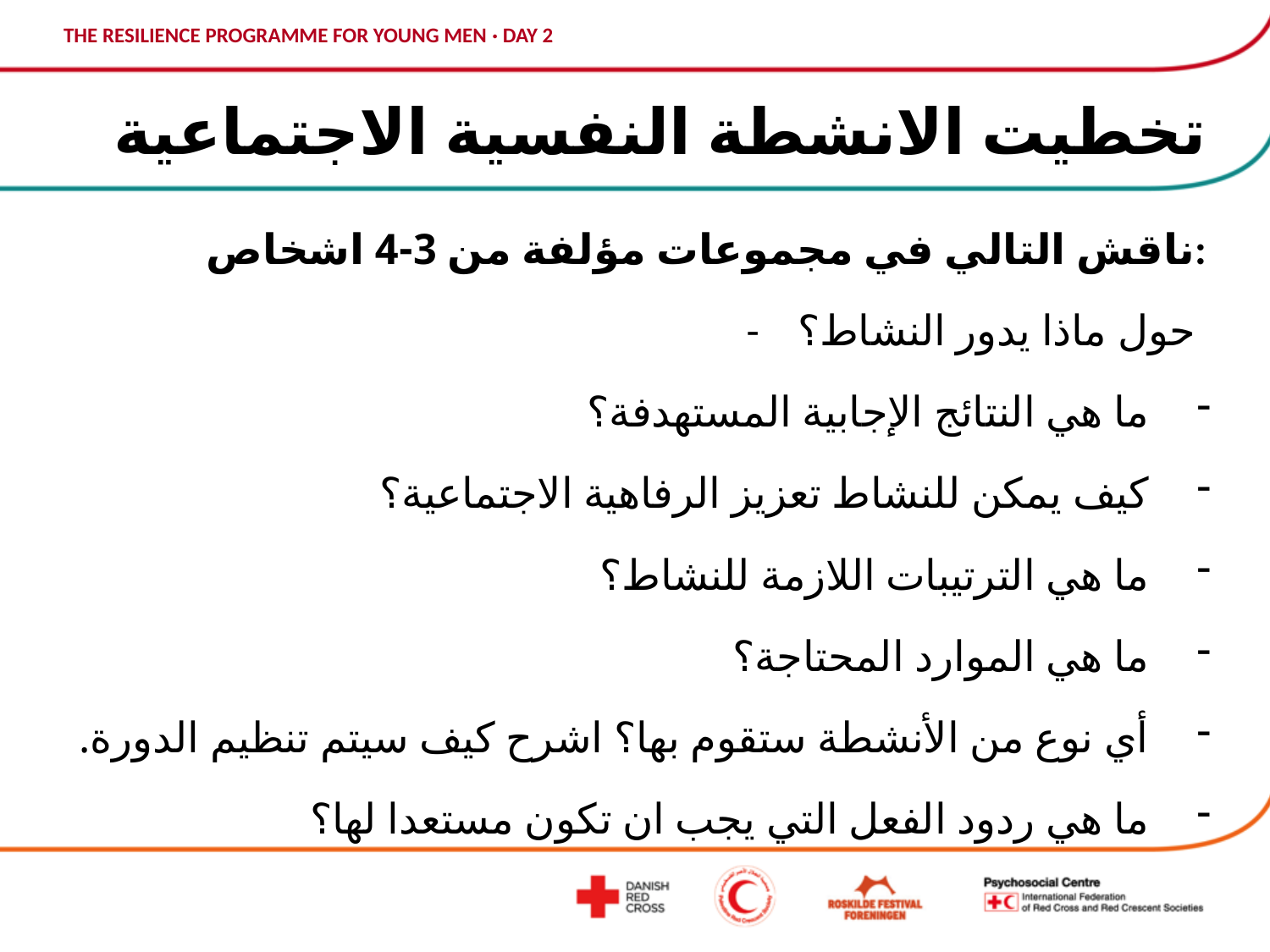

# تخطيت الانشطة النفسية الاجتماعية
ناقش التالي في مجموعات مؤلفة من 3-4 اشخاص:
-    حول ماذا يدور النشاط؟
ما هي النتائج الإجابية المستهدفة؟
كيف يمكن للنشاط تعزيز الرفاهية الاجتماعية؟
ما هي الترتيبات اللازمة للنشاط؟
ما هي الموارد المحتاجة؟
أي نوع من الأنشطة ستقوم بها؟ اشرح كيف سيتم تنظيم الدورة.
ما هي ردود الفعل التي يجب ان تكون مستعدا لها؟